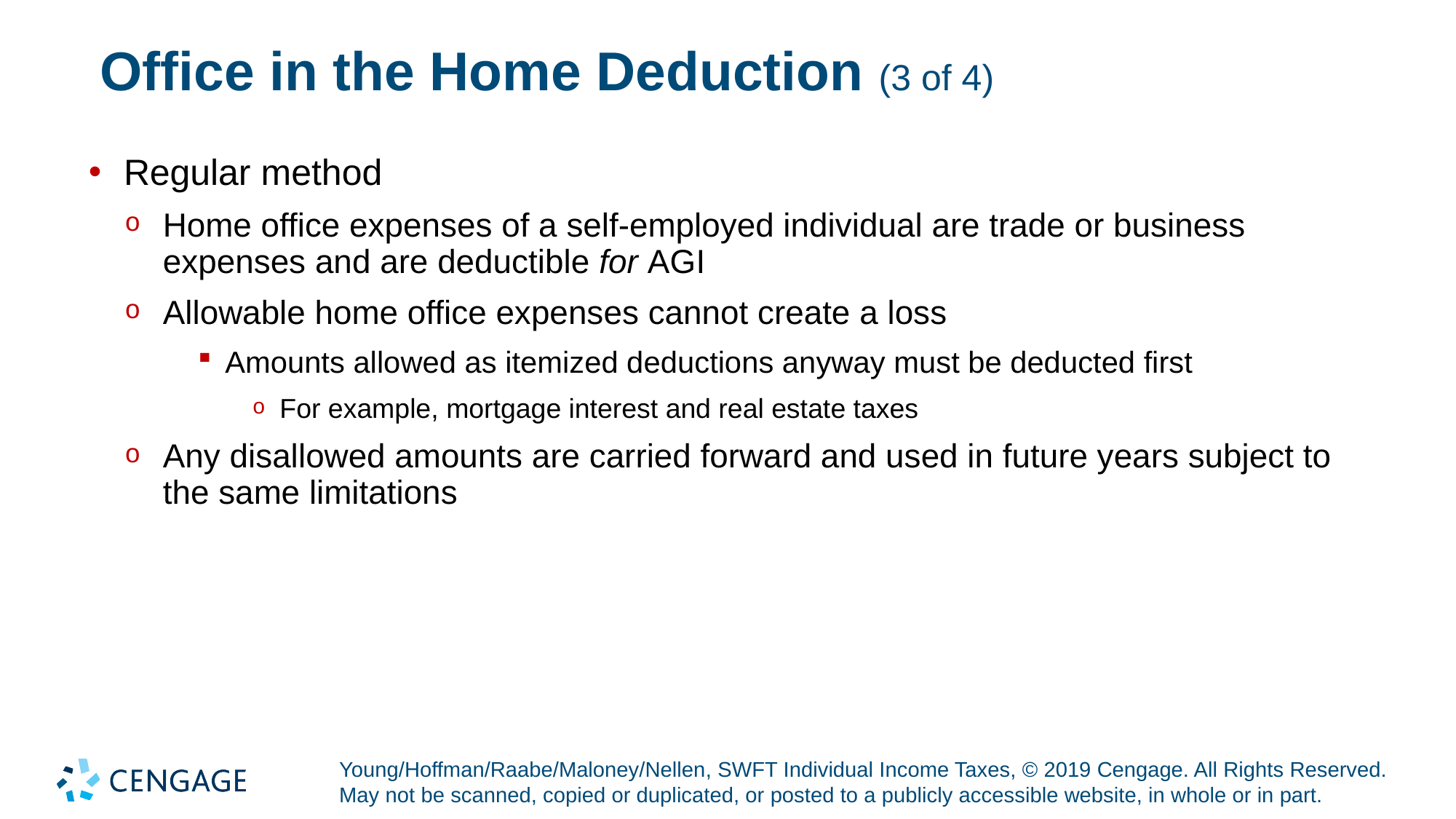

# Office in the Home Deduction (3 of 4)
Regular method
Home office expenses of a self-employed individual are trade or business expenses and are deductible for A G I
Allowable home office expenses cannot create a loss
Amounts allowed as itemized deductions anyway must be deducted first
For example, mortgage interest and real estate taxes
Any disallowed amounts are carried forward and used in future years subject to the same limitations